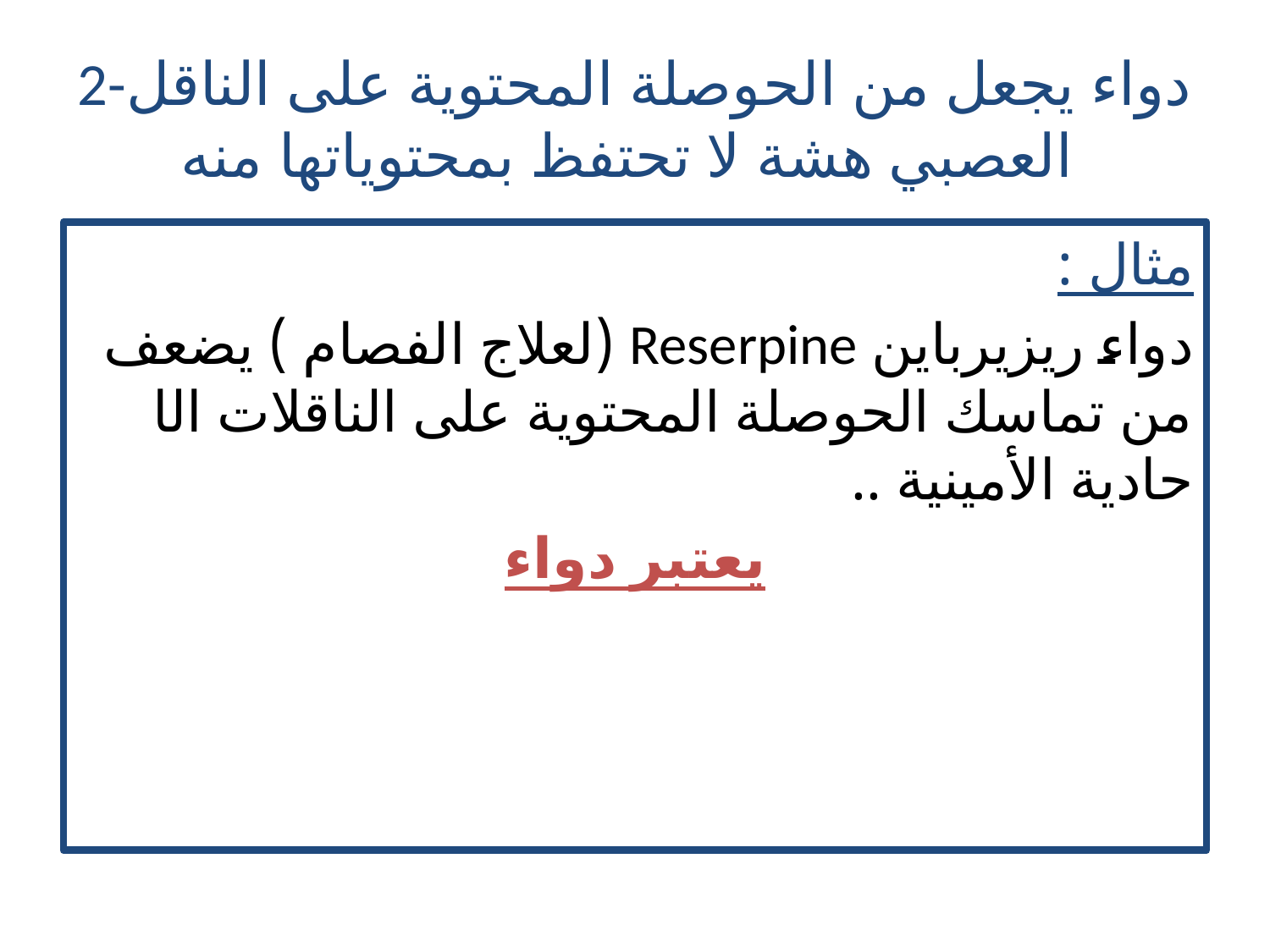

# 2-دواء يجعل من الحوصلة المحتوية على الناقل العصبي هشة لا تحتفظ بمحتوياتها منه
مثال :
دواء ريزيرباين Reserpine (لعلاج الفصام ) يضعف من تماسك الحوصلة المحتوية على الناقلات الا حادية الأمينية ..
يعتبر دواء